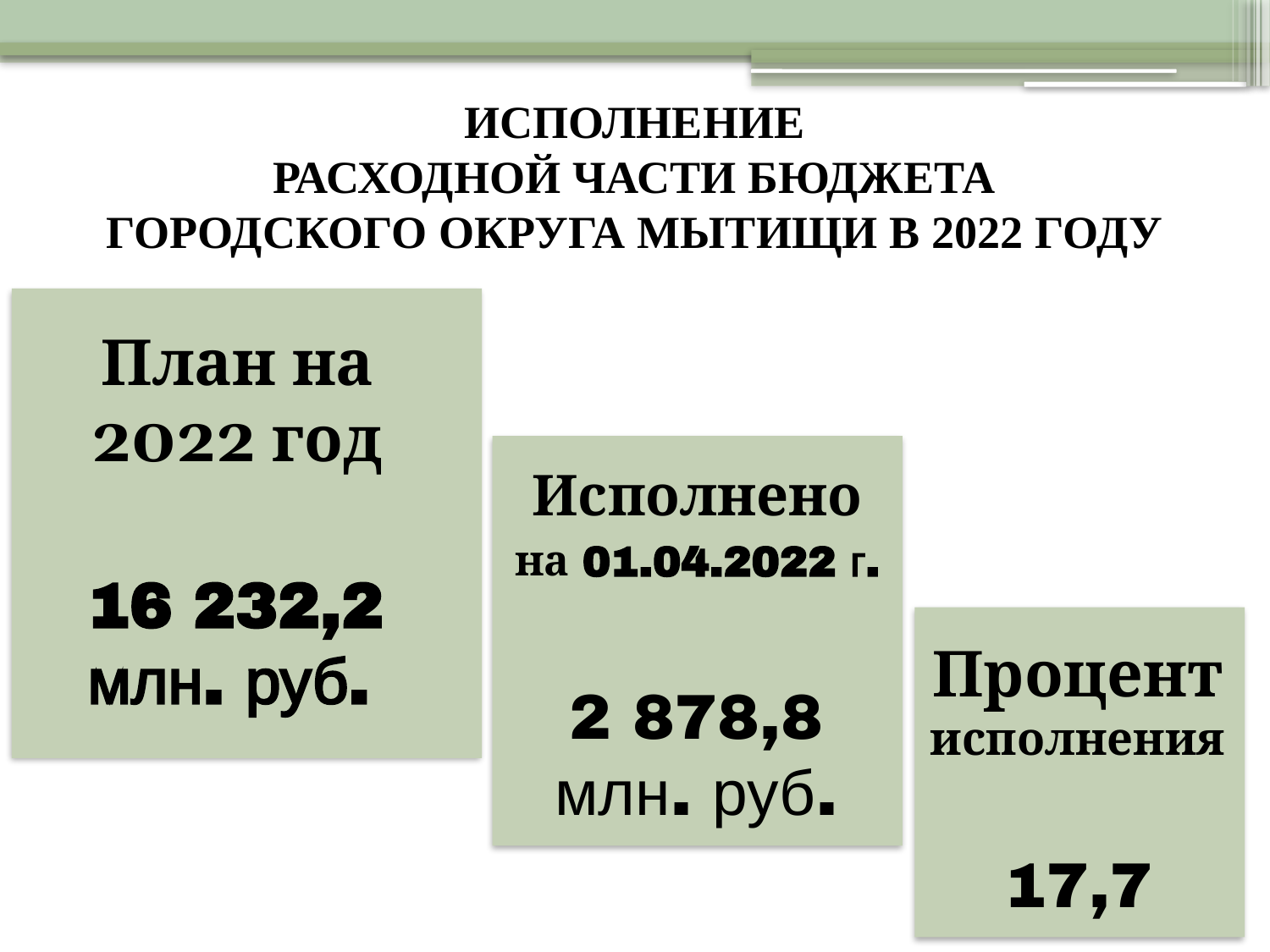

ИСПОЛНЕНИЕ
 РАСХОДНОЙ ЧАСТИ БЮДЖЕТА
ГОРОДСКОГО ОКРУГА МЫТИЩИ В 2022 ГОДУ

План на 2022 год

Исполнено
на 01.04.2022 г.
16 232,2 млн. руб.

Процент исполнения
2 878,8 млн. руб.
17,7